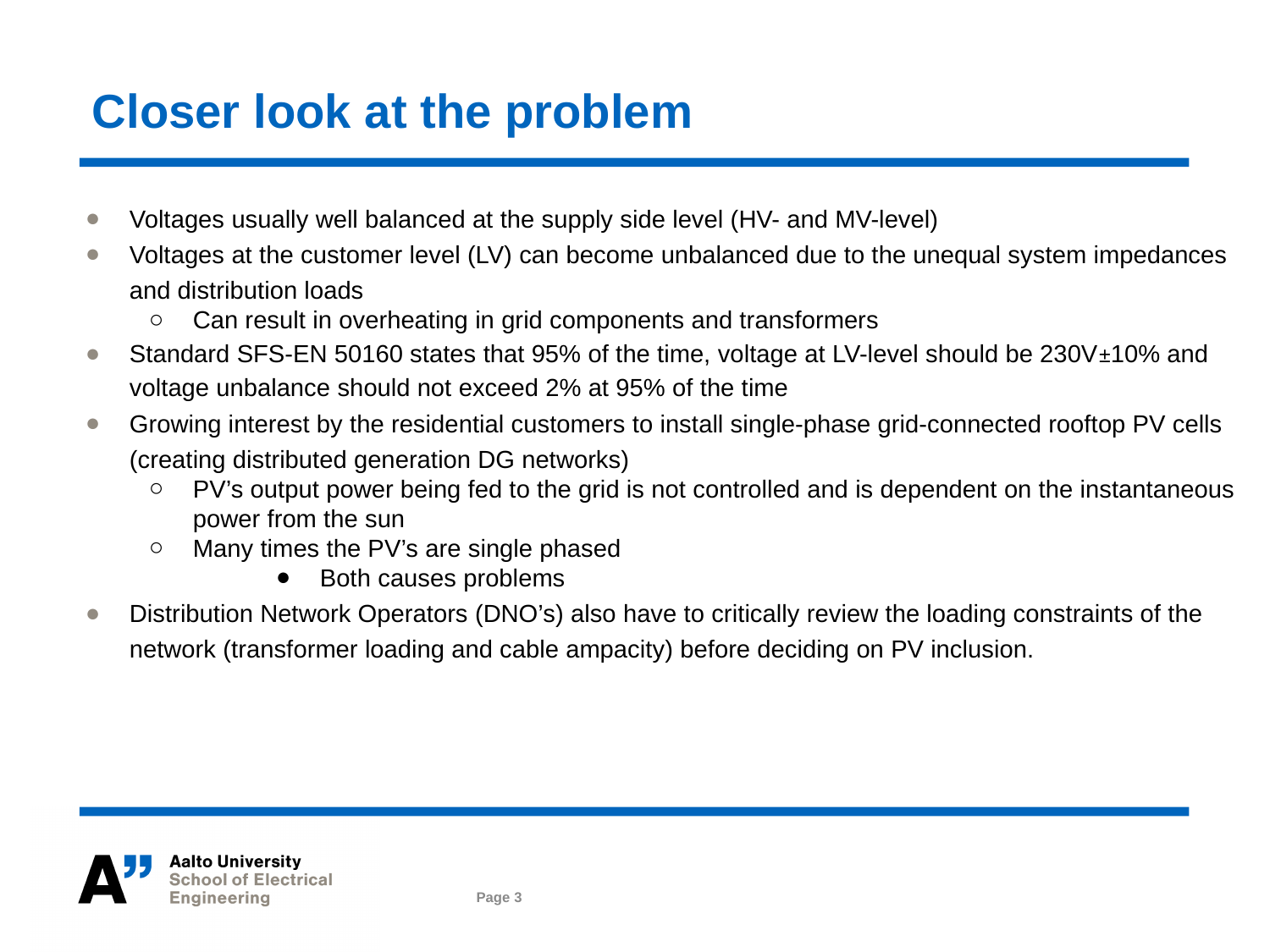

# Closer look at the problem
Voltages usually well balanced at the supply side level (HV- and MV-level)
Voltages at the customer level (LV) can become unbalanced due to the unequal system impedances and distribution loads
Can result in overheating in grid components and transformers
Standard SFS-EN 50160 states that 95% of the time, voltage at LV-level should be 230V±10% and voltage unbalance should not exceed 2% at 95% of the time
Growing interest by the residential customers to install single-phase grid-connected rooftop PV cells (creating distributed generation DG networks)
PV’s output power being fed to the grid is not controlled and is dependent on the instantaneous power from the sun
Many times the PV’s are single phased
Both causes problems
Distribution Network Operators (DNO’s) also have to critically review the loading constraints of the network (transformer loading and cable ampacity) before deciding on PV inclusion.

Page 3